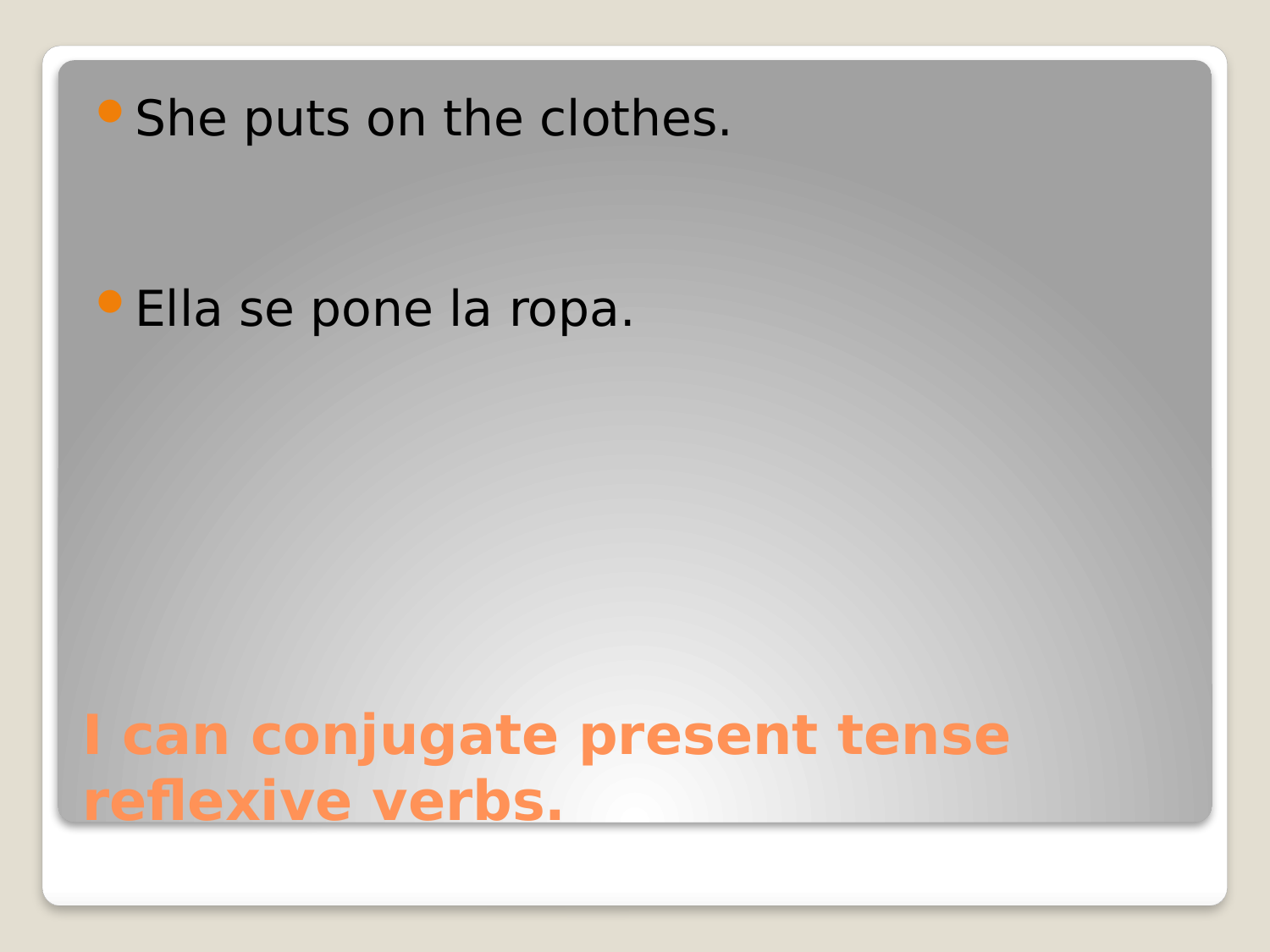

She puts on the clothes.

Ella se pone la ropa.
# I can conjugate present tense reflexive verbs.